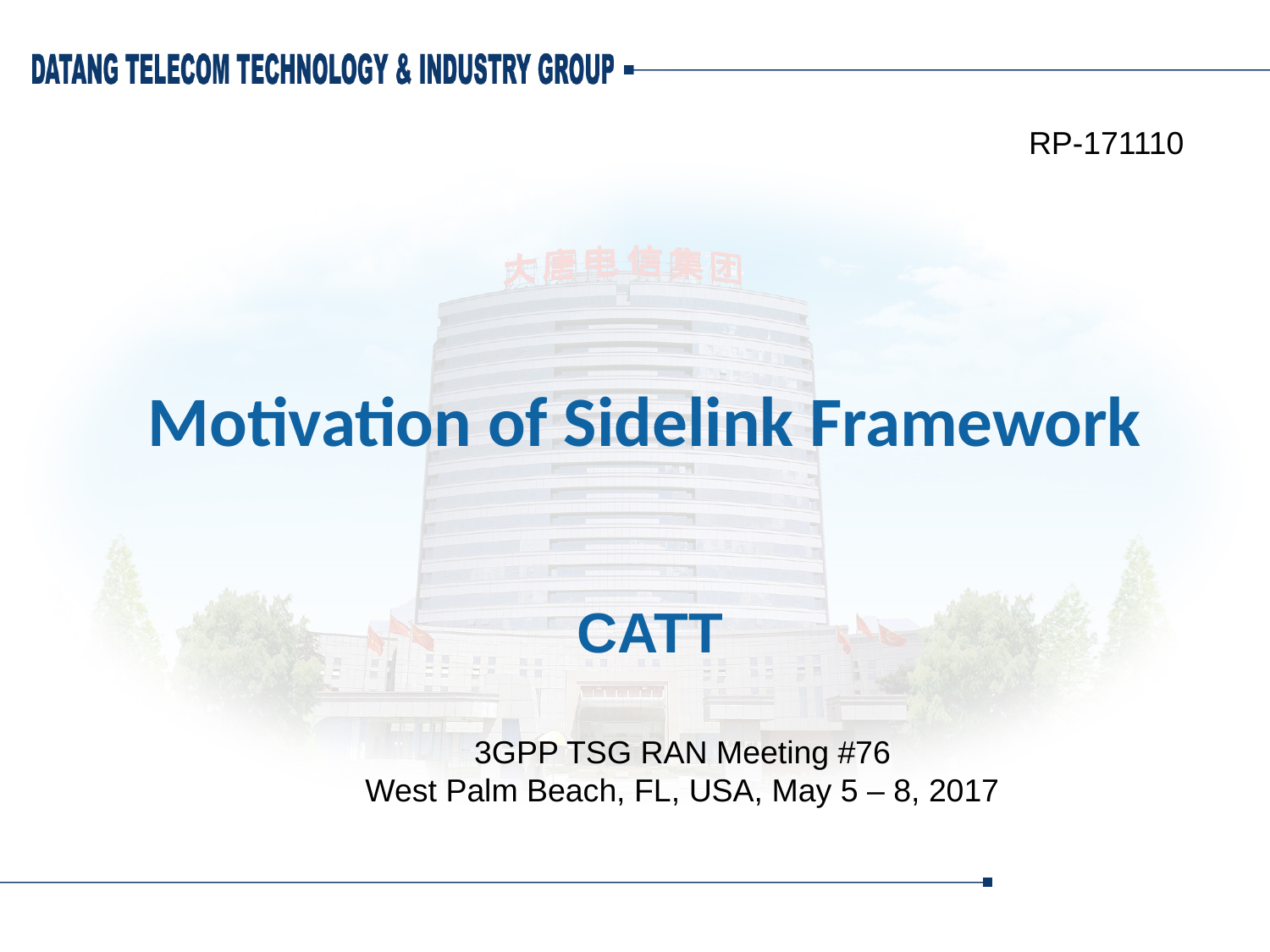

RP-171110
# Motivation of Sidelink Framework
CATT
3GPP TSG RAN Meeting #76
West Palm Beach, FL, USA, May 5 – 8, 2017